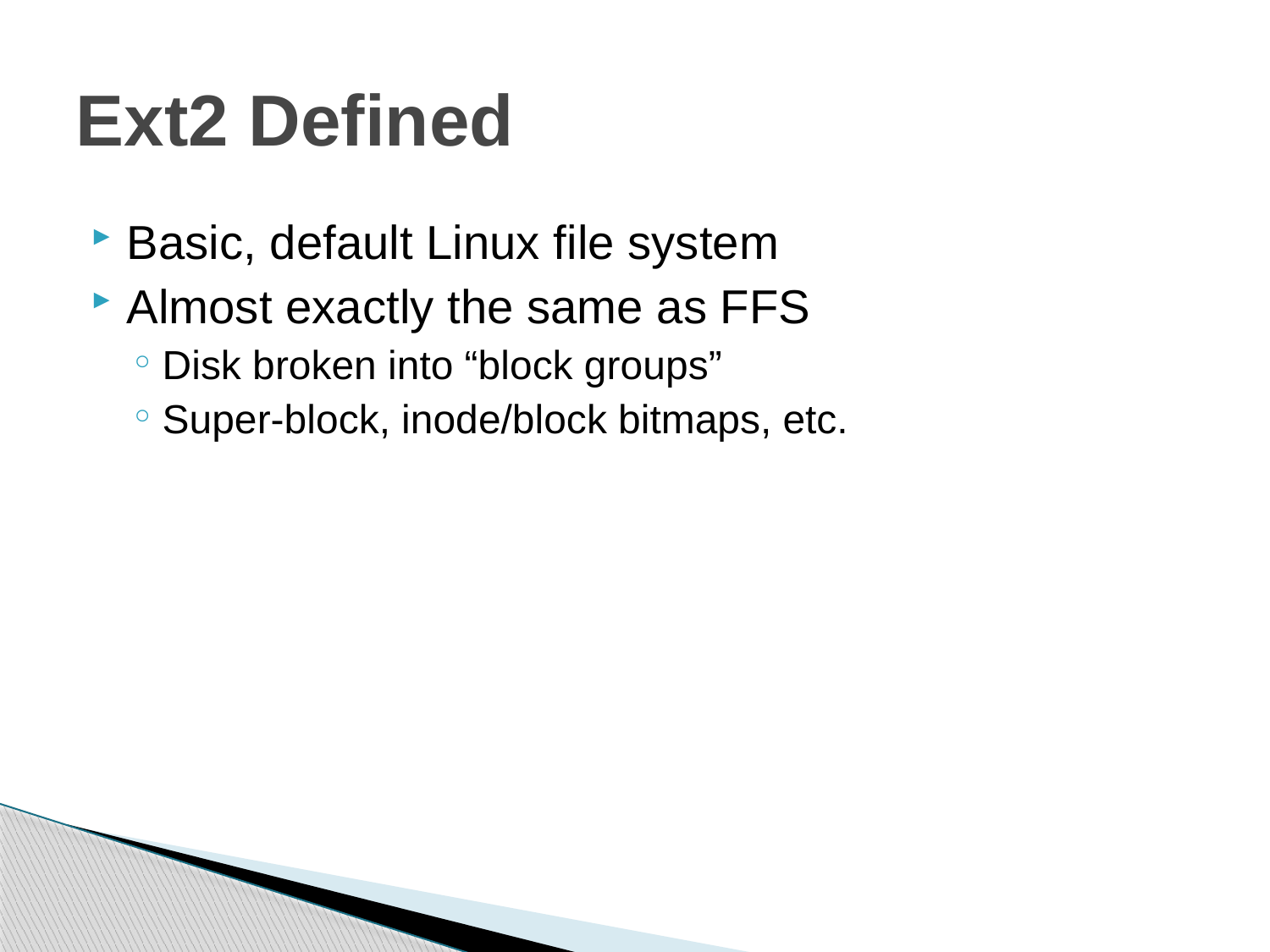

# Ext2 Defined
Basic, default Linux file system
Almost exactly the same as FFS
Disk broken into “block groups”
Super-block, inode/block bitmaps, etc.